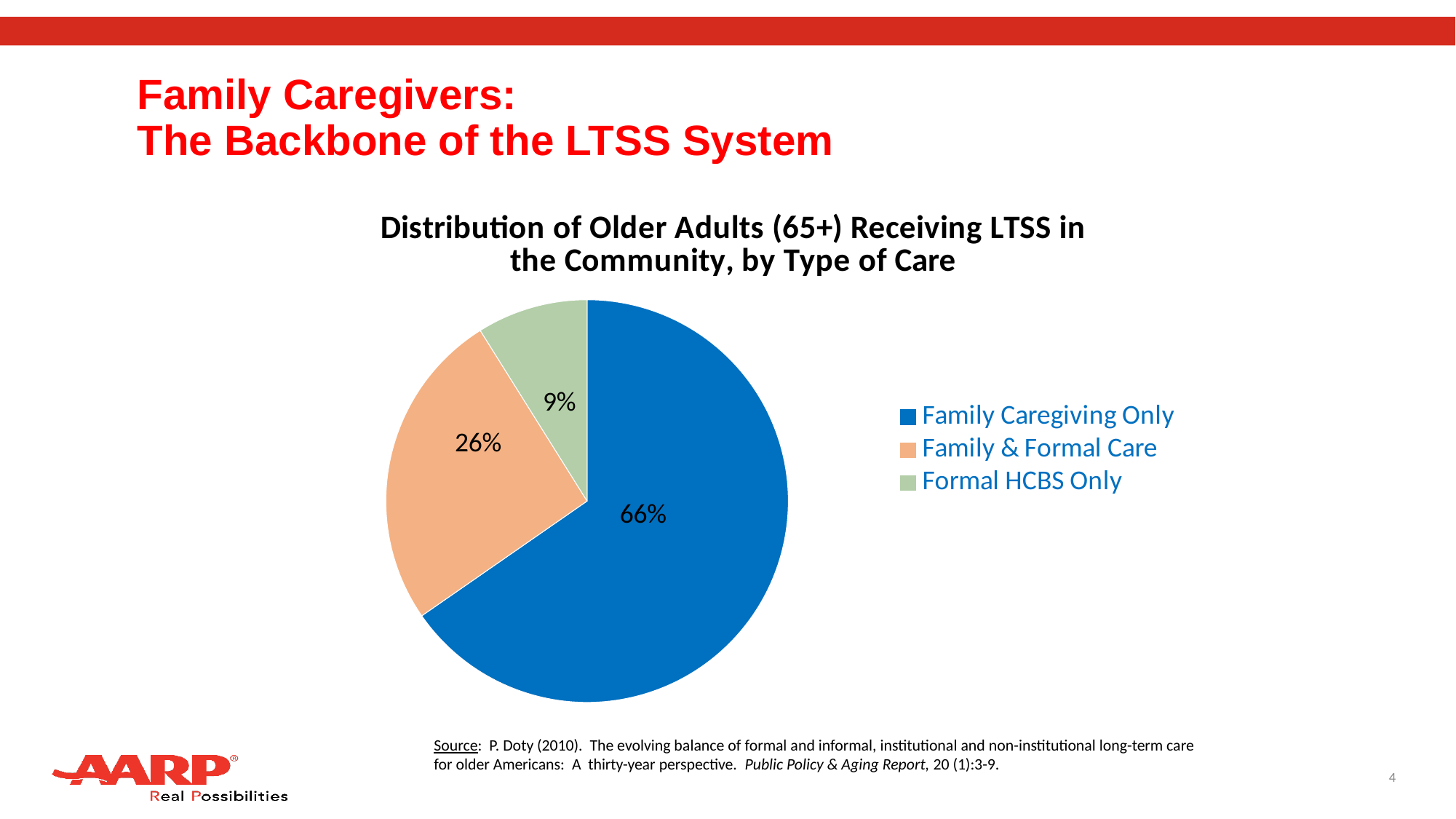

# Family Caregivers: The Backbone of the LTSS System

### Chart: Distribution of Older Adults (65+) Receiving LTSS in the Community, by Type of Care

| Category | Sales |
|---|---|
| Family Caregiving Only | 0.6600000000000004 |
| Family & Formal Care | 0.26 |
| Formal HCBS Only | 0.09000000000000005 |
Source:  P. Doty (2010).  The evolving balance of formal and informal, institutional and non-institutional long-term care for older Americans:  A  thirty-year perspective.  Public Policy & Aging Report, 20 (1):3-9.